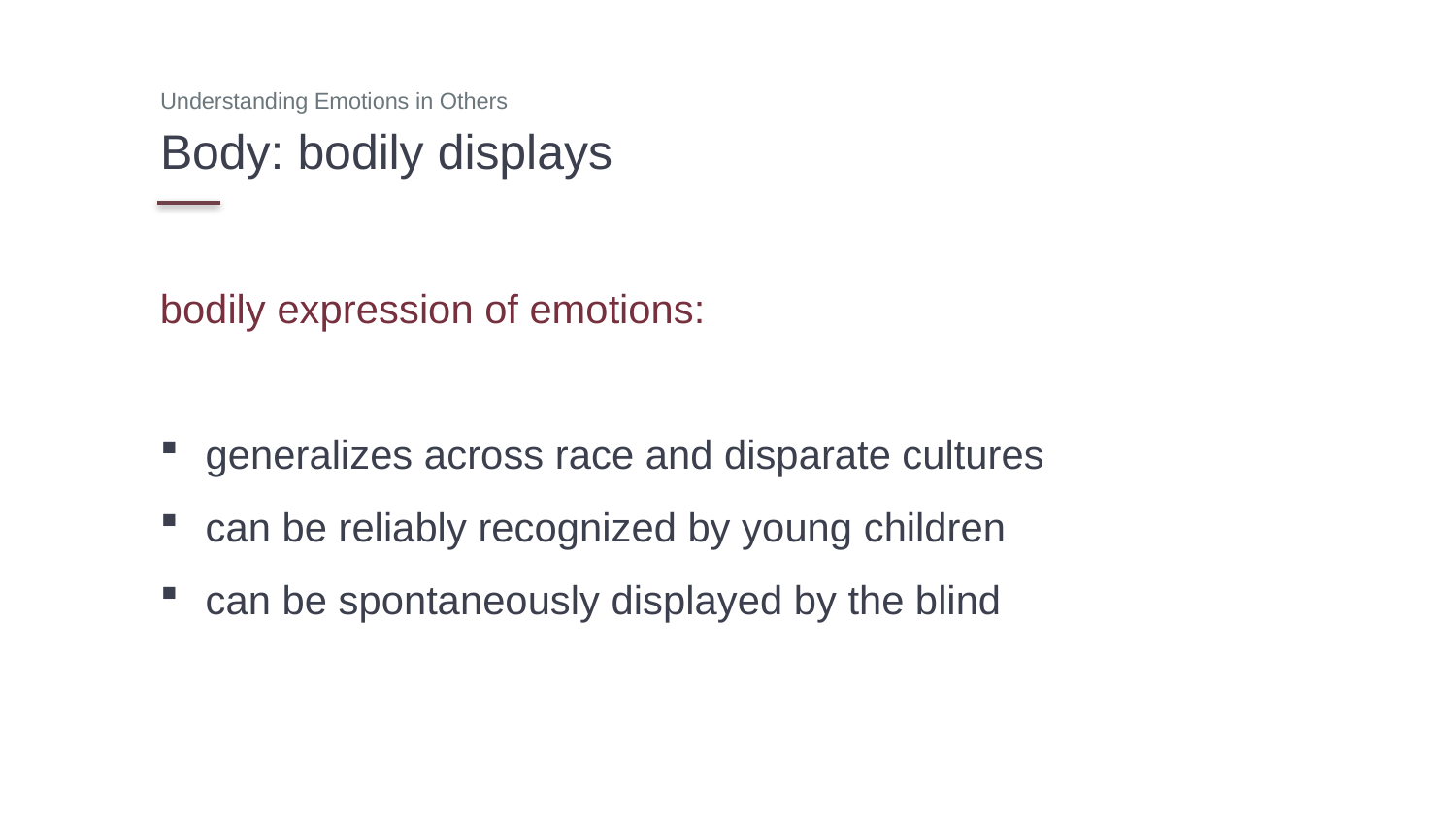

Understanding Emotions in Others
# Body: bodily displays
bodily expression of emotions:

generalizes across race and disparate cultures
can be reliably recognized by young children
can be spontaneously displayed by the blind